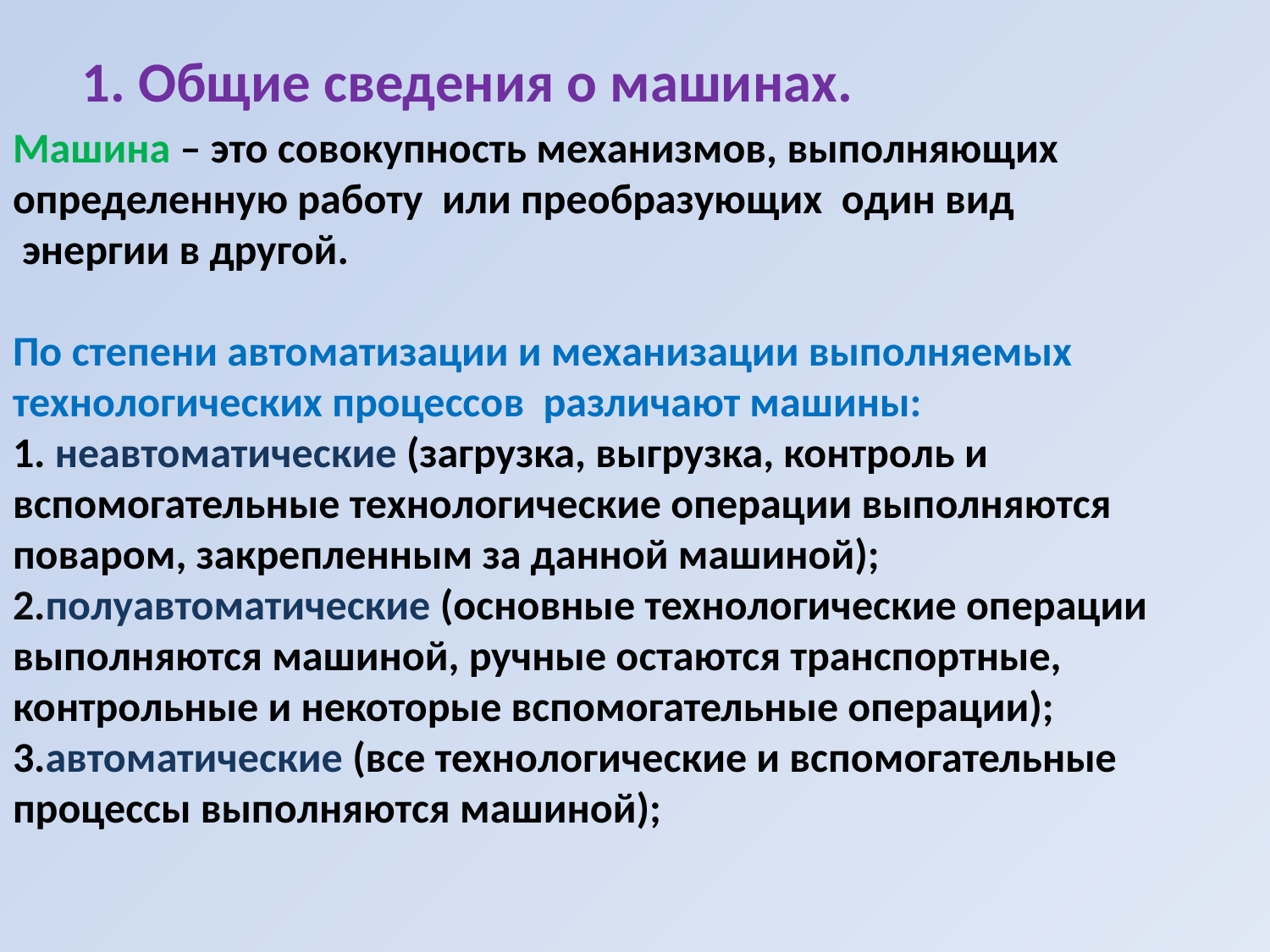

Машина – это совокупность механизмов, выполняющих определенную работу  или преобразующих  один вид
 энергии в другой.
По степени автоматизации и механизации выполняемых технологических процессов  различают машины:
1. неавтоматические (загрузка, выгрузка, контроль и вспомогательные технологические операции выполняются поваром, закрепленным за данной машиной);
2.полуавтоматические (основные технологические операции выполняются машиной, ручные остаются транспортные, контрольные и некоторые вспомогательные операции);
3.автоматические (все технологические и вспомогательные процессы выполняются машиной);
1. Общие сведения о машинах.